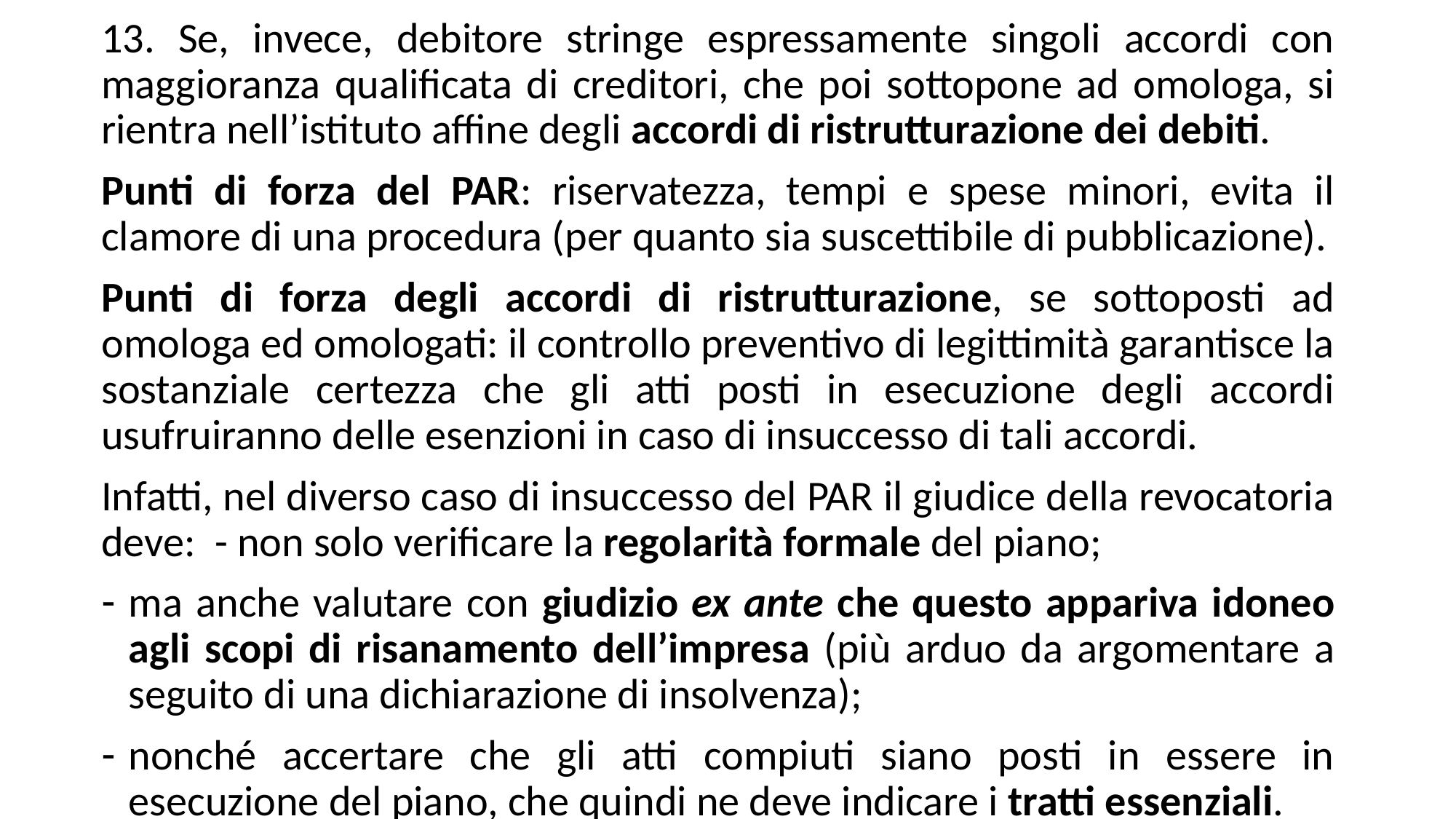

13. Se, invece, debitore stringe espressamente singoli accordi con maggioranza qualificata di creditori, che poi sottopone ad omologa, si rientra nell’istituto affine degli accordi di ristrutturazione dei debiti.
Punti di forza del PAR: riservatezza, tempi e spese minori, evita il clamore di una procedura (per quanto sia suscettibile di pubblicazione).
Punti di forza degli accordi di ristrutturazione, se sottoposti ad omologa ed omologati: il controllo preventivo di legittimità garantisce la sostanziale certezza che gli atti posti in esecuzione degli accordi usufruiranno delle esenzioni in caso di insuccesso di tali accordi.
Infatti, nel diverso caso di insuccesso del PAR il giudice della revocatoria deve:  - non solo verificare la regolarità formale del piano;
ma anche valutare con giudizio ex ante che questo appariva idoneo agli scopi di risanamento dell’impresa (più arduo da argomentare a seguito di una dichiarazione di insolvenza);
nonché accertare che gli atti compiuti siano posti in essere in esecuzione del piano, che quindi ne deve indicare i tratti essenziali.